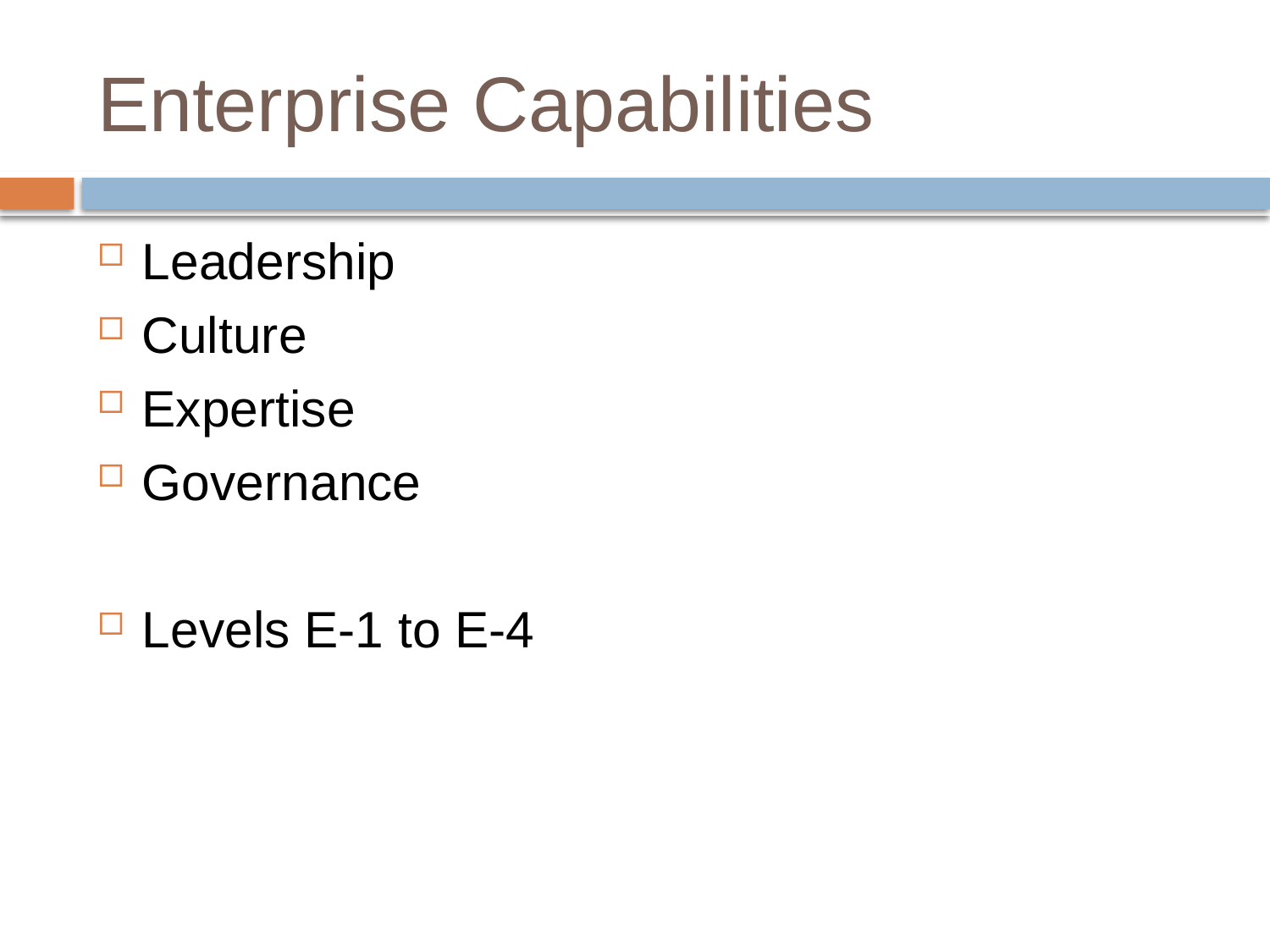

# Enterprise Capabilities
Leadership
Culture
Expertise
Governance

Levels E-1 to E-4